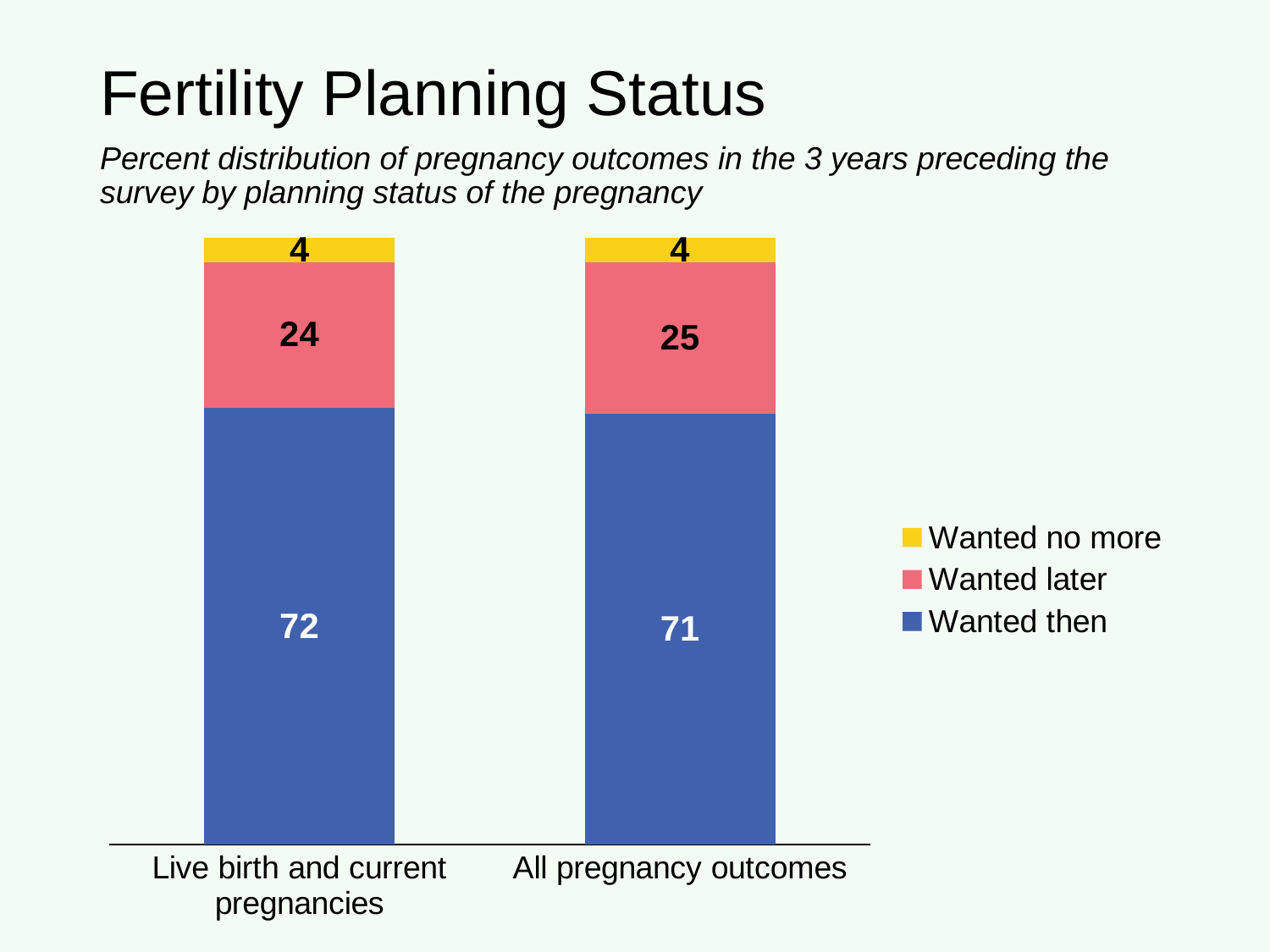

# Fertility Planning Status
Percent distribution of pregnancy outcomes in the 3 years preceding the survey by planning status of the pregnancy

### Chart

| Category | Wanted then | Wanted later | Wanted no more |
|---|---|---|---|
| Live birth and current pregnancies | 72.0 | 24.0 | 4.0 |
| All pregnancy outcomes | 71.0 | 25.0 | 4.0 |